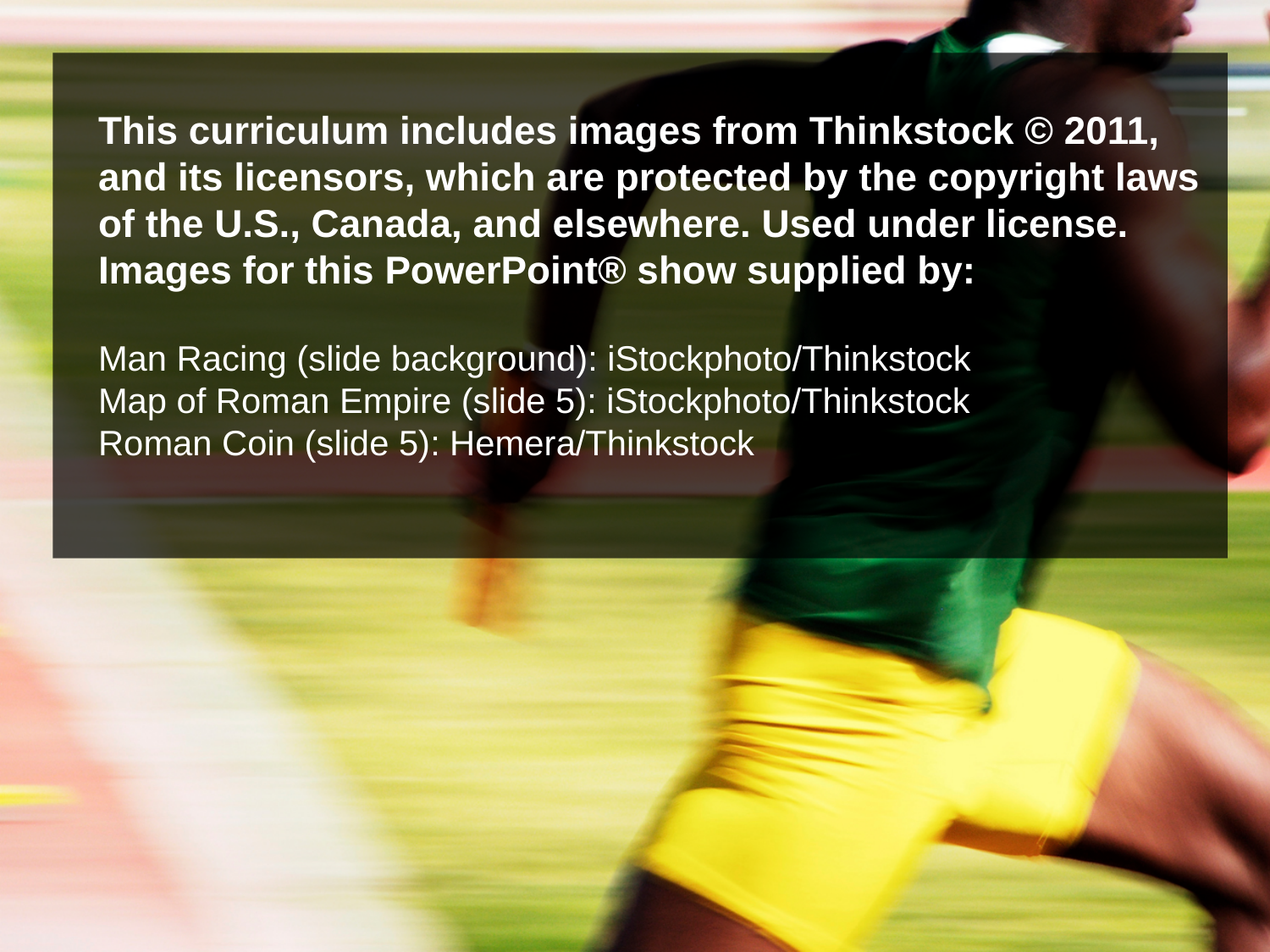

This curriculum includes images from Thinkstock © 2011, and its licensors, which are protected by the copyright laws of the U.S., Canada, and elsewhere. Used under license. Images for this PowerPoint® show supplied by:

Man Racing (slide background): iStockphoto/Thinkstock
Map of Roman Empire (slide 5): iStockphoto/Thinkstock
Roman Coin (slide 5): Hemera/Thinkstock